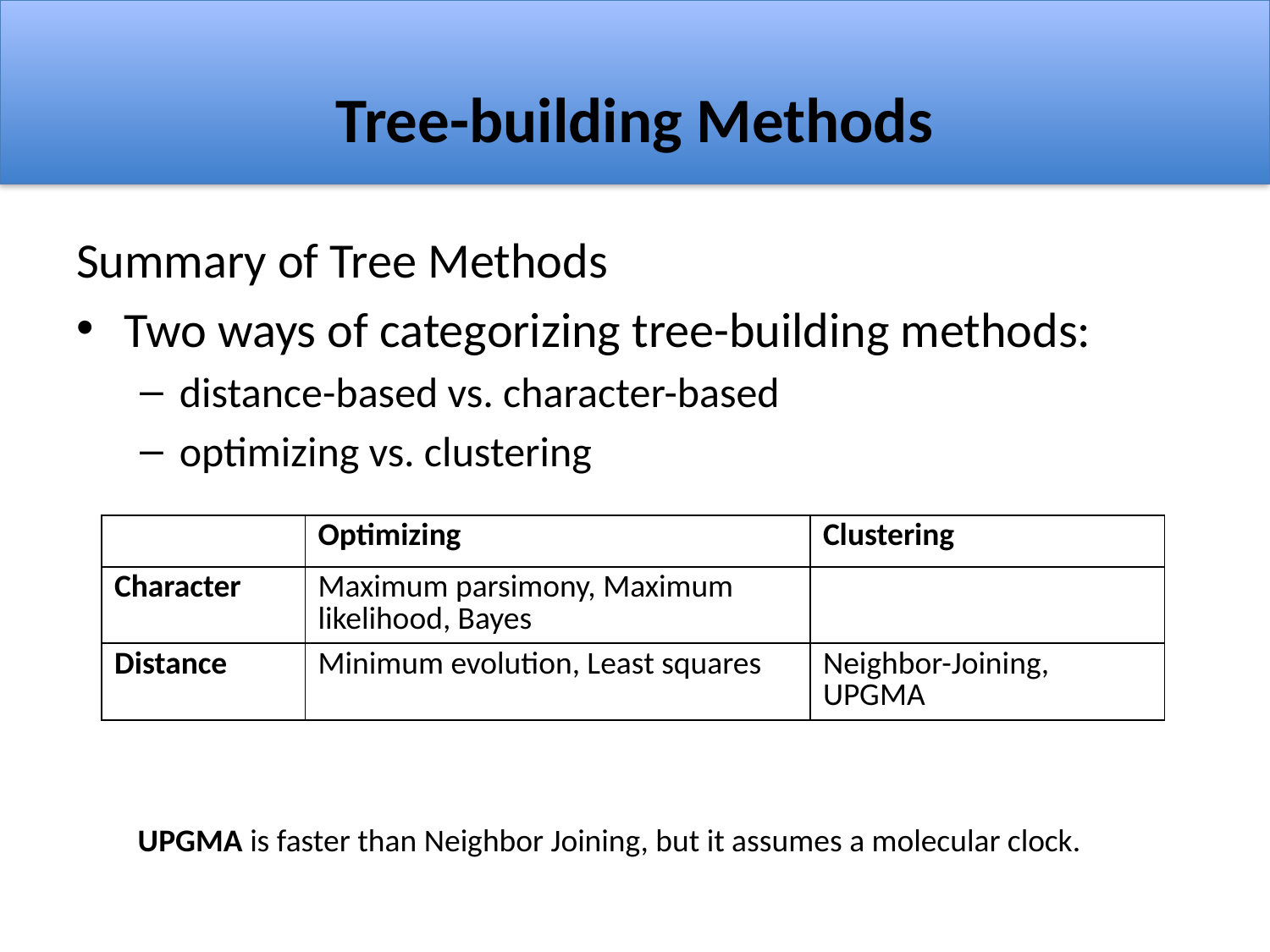

# Tree-building Methods
Summary of Tree Methods
Two ways of categorizing tree-building methods:
distance-based vs. character-based
optimizing vs. clustering

|  | Optimizing | Clustering |
| --- | --- | --- |
| Character | Maximum parsimony, Maximum likelihood, Bayes |  |
| Distance | Minimum evolution, Least squares | Neighbor-Joining, UPGMA |
UPGMA is faster than Neighbor Joining, but it assumes a molecular clock.